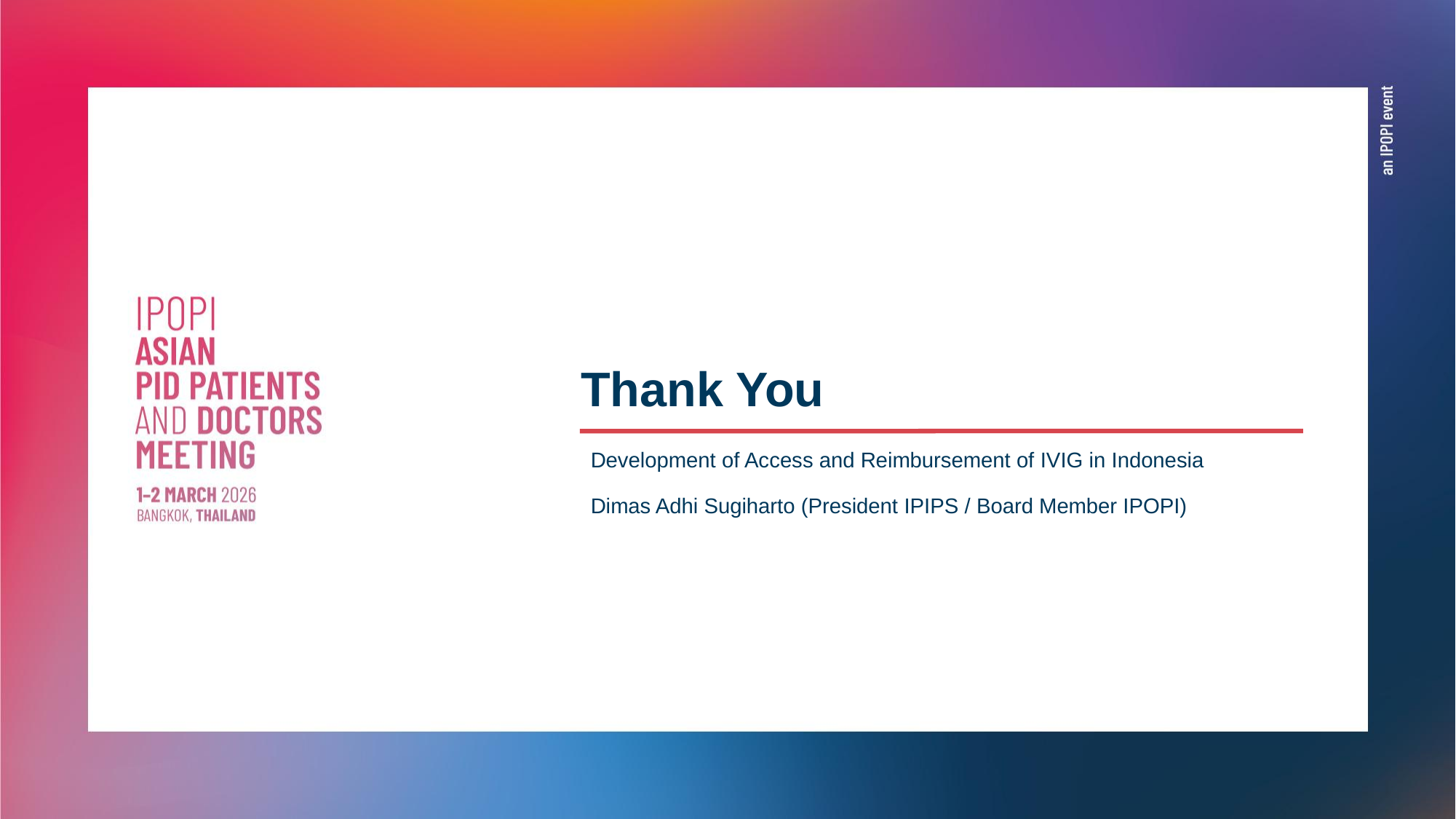

# Thank You
Development of Access and Reimbursement of IVIG in Indonesia

Dimas Adhi Sugiharto (President IPIPS / Board Member IPOPI)